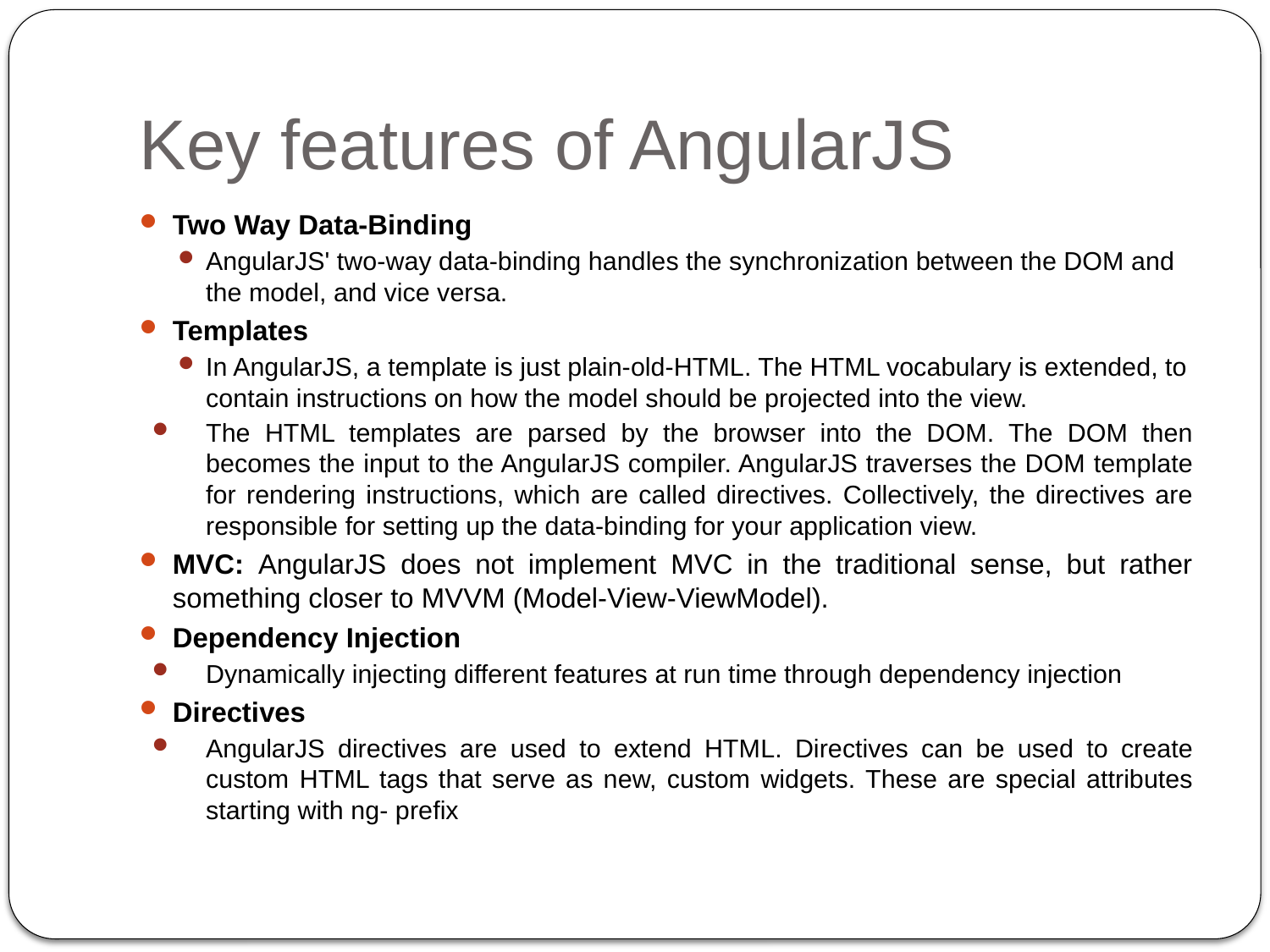

# Key features of AngularJS
Two Way Data-Binding
AngularJS' two-way data-binding handles the synchronization between the DOM and the model, and vice versa.
Templates
In AngularJS, a template is just plain-old-HTML. The HTML vocabulary is extended, to contain instructions on how the model should be projected into the view.
The HTML templates are parsed by the browser into the DOM. The DOM then becomes the input to the AngularJS compiler. AngularJS traverses the DOM template for rendering instructions, which are called directives. Collectively, the directives are responsible for setting up the data-binding for your application view.
MVC: AngularJS does not implement MVC in the traditional sense, but rather something closer to MVVM (Model-View-ViewModel).
Dependency Injection
Dynamically injecting different features at run time through dependency injection
Directives
AngularJS directives are used to extend HTML. Directives can be used to create custom HTML tags that serve as new, custom widgets. These are special attributes starting with ng- prefix